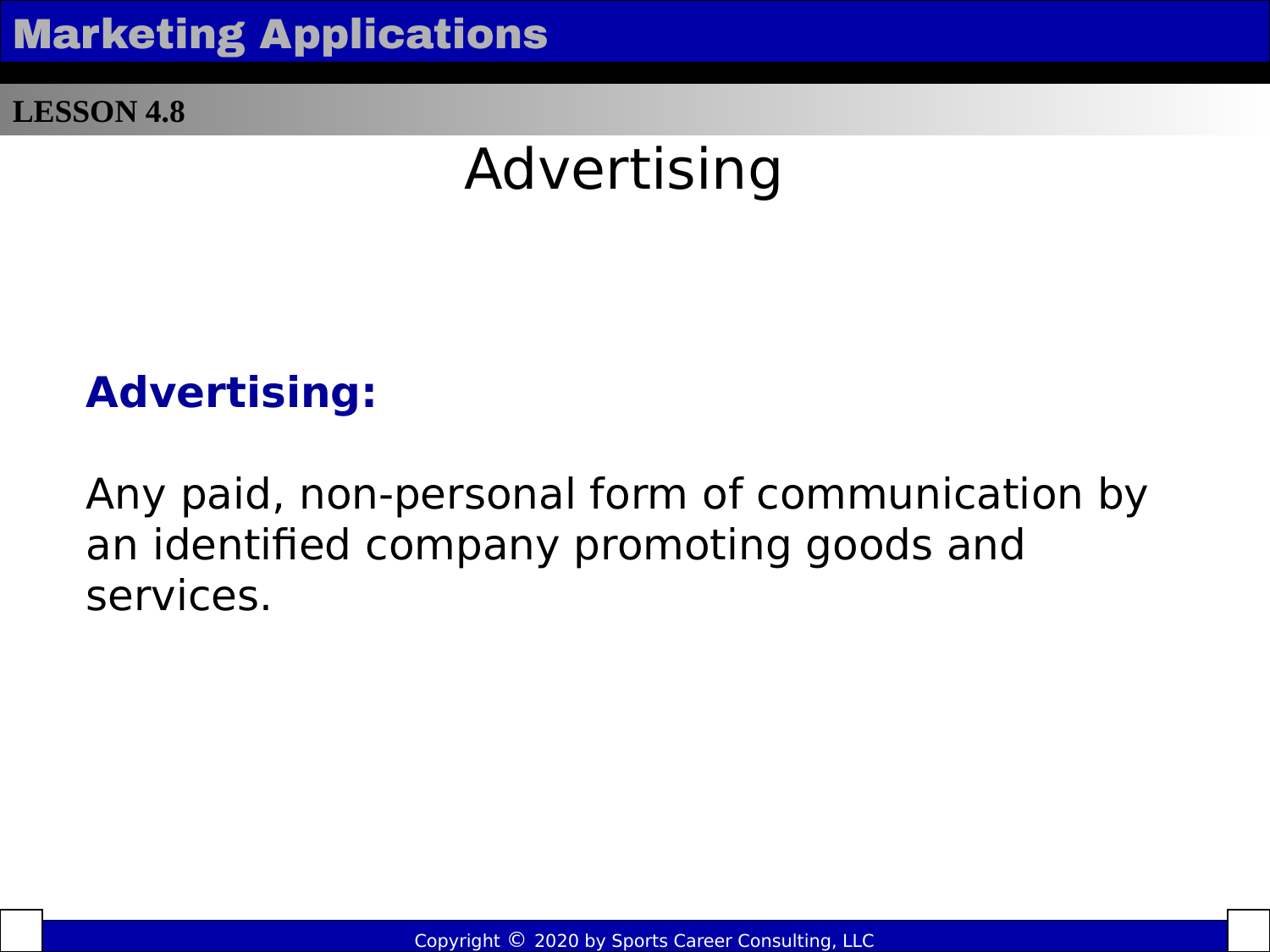

Marketing Applications
LESSON 4.8
 Advertising
Advertising:

Any paid, non-personal form of communication by an identified company promoting goods and services.
Copyright © 2020 by Sports Career Consulting, LLC